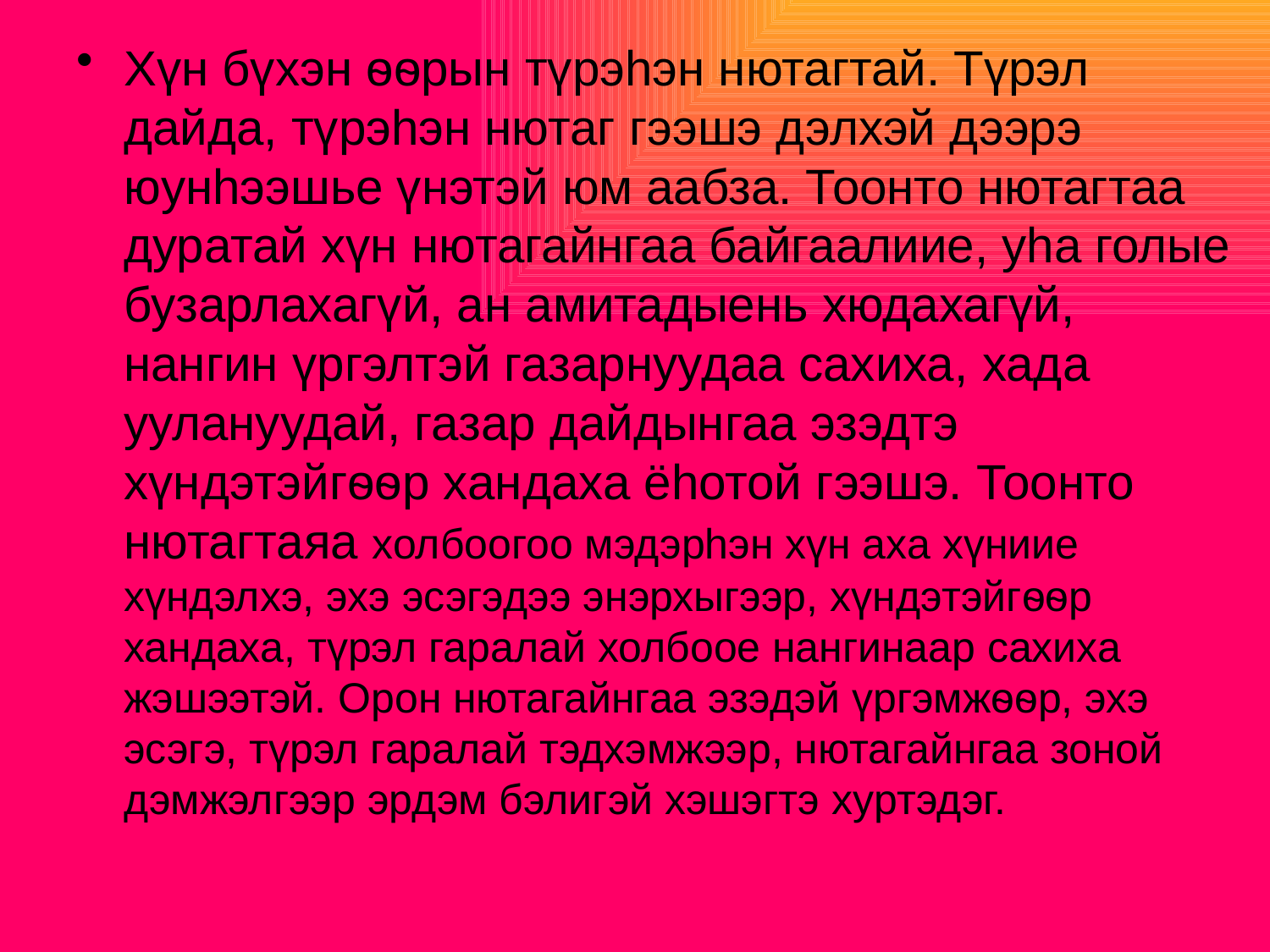

Хүн бүхэн ѳѳрын түрэhэн нютагтай. Түрэл дайда, түрэhэн нютаг гээшэ дэлхэй дээрэ юунhээшье үнэтэй юм аабза. Тоонто нютагтаа дуратай хүн нютагайнгаа байгаалиие, уhа голые бузарлахагүй, ан амитадыень хюдахагүй, нангин үргэлтэй газарнуудаа сахиха, хада уулануудай, газар дайдынгаа эзэдтэ хүндэтэйгѳѳр хандаха ёhотой гээшэ. Тоонто нютагтаяа холбоогоо мэдэрhэн хүн аха хүниие хүндэлхэ, эхэ эсэгэдээ энэрхыгээр, хүндэтэйгѳѳр хандаха, түрэл гаралай холбоое нангинаар сахиха жэшээтэй. Орон нютагайнгаа эзэдэй үргэмжѳѳр, эхэ эсэгэ, түрэл гаралай тэдхэмжээр, нютагайнгаа зоной дэмжэлгээр эрдэм бэлигэй хэшэгтэ хyртэдэг.